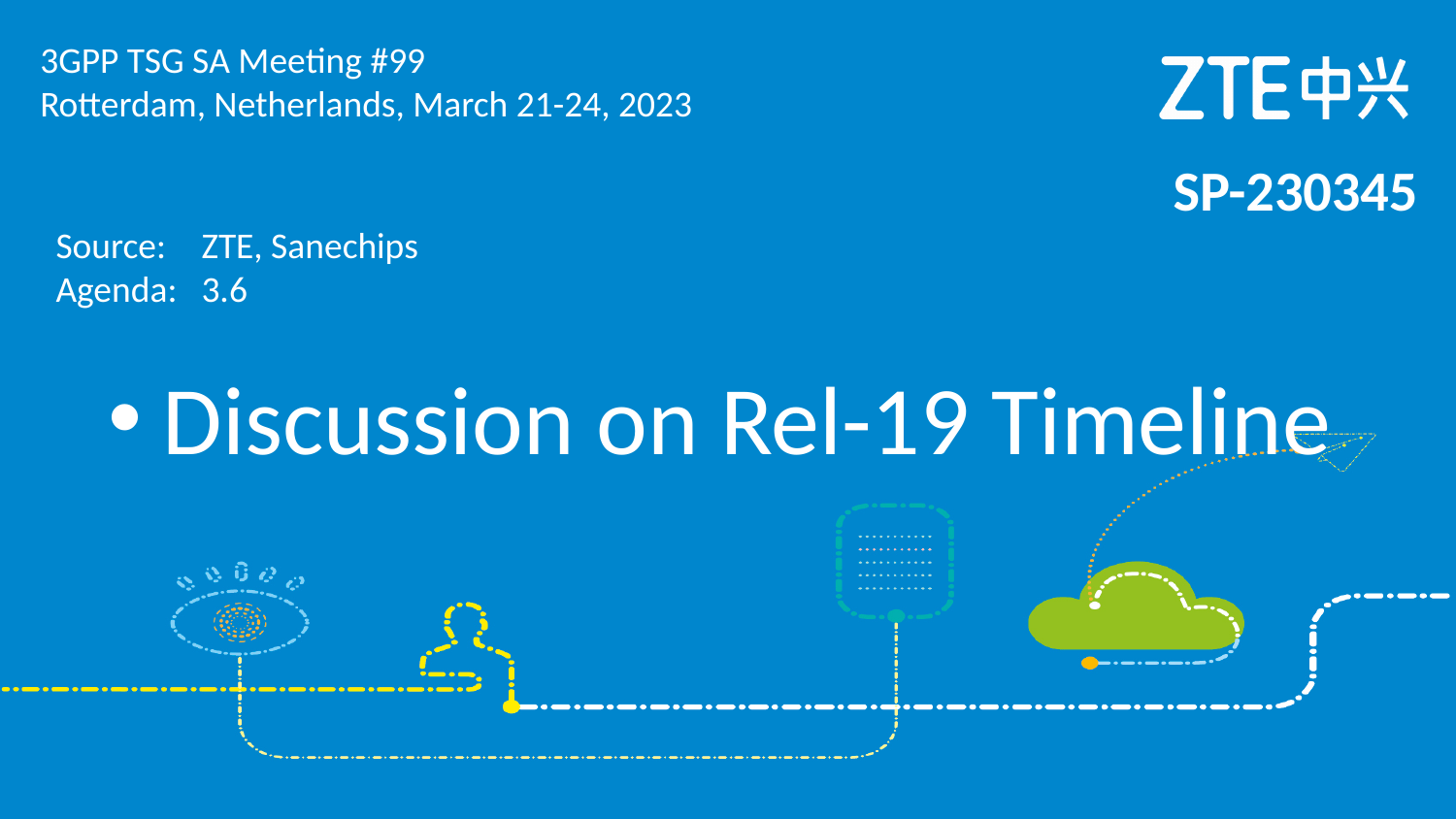

3GPP TSG SA Meeting #99
Rotterdam, Netherlands, March 21-24, 2023
SP-230345
Source: 	ZTE, Sanechips
Agenda:	3.6
Discussion on Rel-19 Timeline